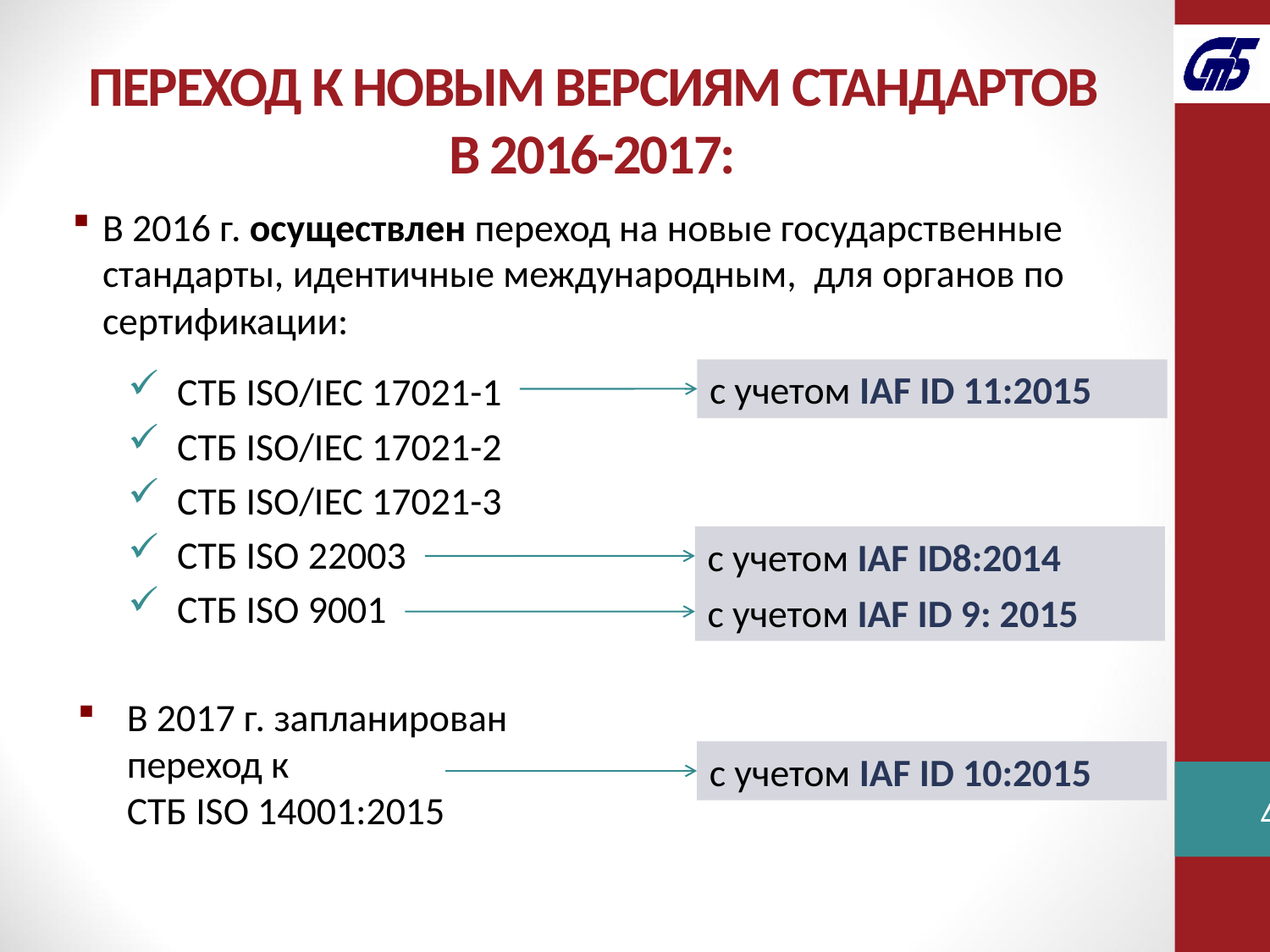

# Переход к новым версиям стандартов в 2016-2017:
В 2016 г. осуществлен переход на новые государственные стандарты, идентичные международным,  для органов по сертификации:
СТБ ISO/IEC 17021-1
СТБ ISO/IEC 17021-2
СТБ ISO/IEC 17021-3
СТБ ISO 22003
СТБ ISO 9001

В 2017 г. запланирован переход к
СТБ ISO 14001:2015
с учетом IAF ID 11:2015
с учетом IAF ID8:2014
с учетом IAF ID 9: 2015
с учетом IAF ID 10:2015
46